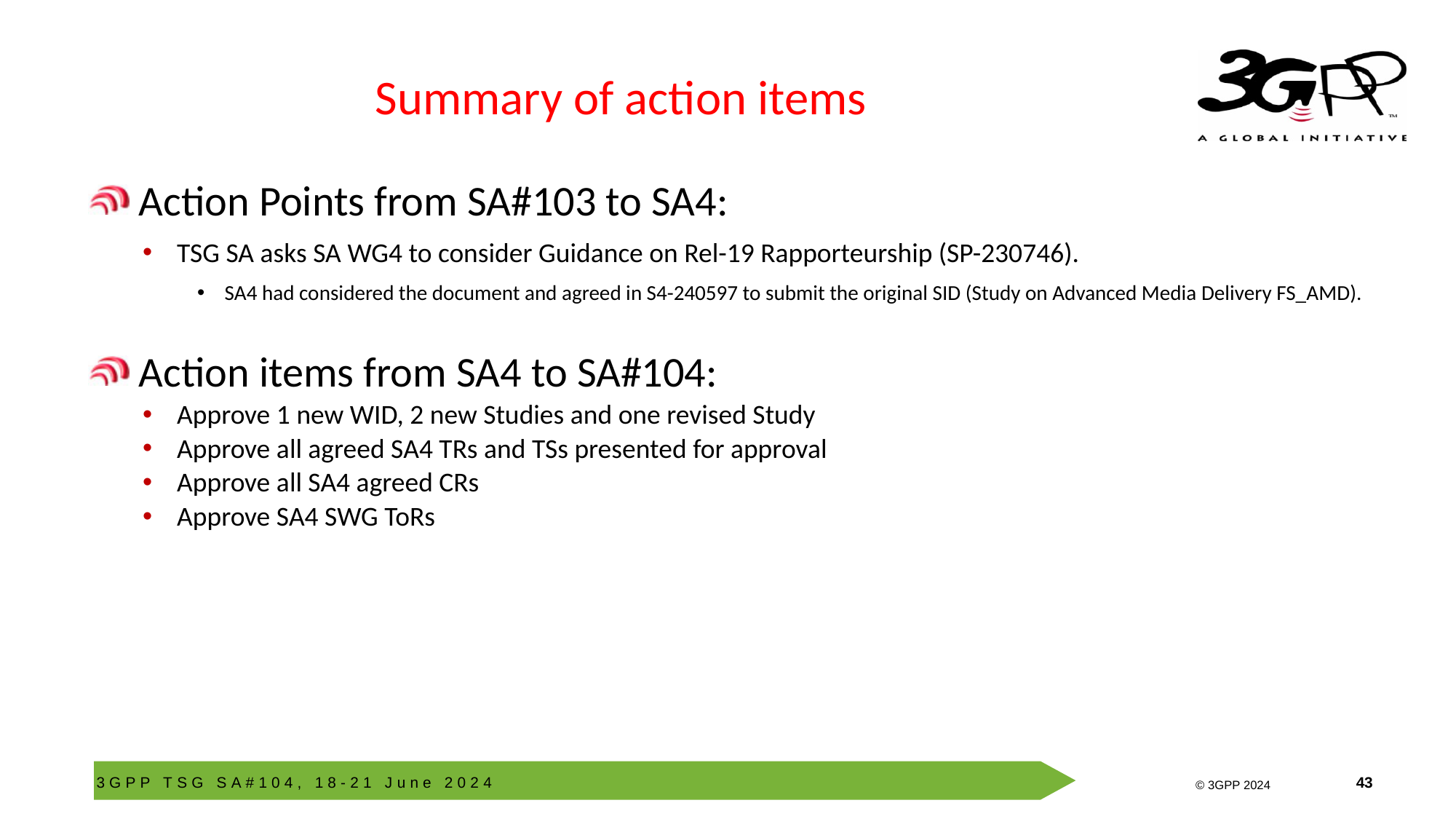

# Summary of action items
 Action Points from SA#103 to SA4:
TSG SA asks SA WG4 to consider Guidance on Rel-19 Rapporteurship (SP-230746).
SA4 had considered the document and agreed in S4-240597 to submit the original SID (Study on Advanced Media Delivery FS_AMD).
 Action items from SA4 to SA#104:
Approve 1 new WID, 2 new Studies and one revised Study
Approve all agreed SA4 TRs and TSs presented for approval
Approve all SA4 agreed CRs
Approve SA4 SWG ToRs